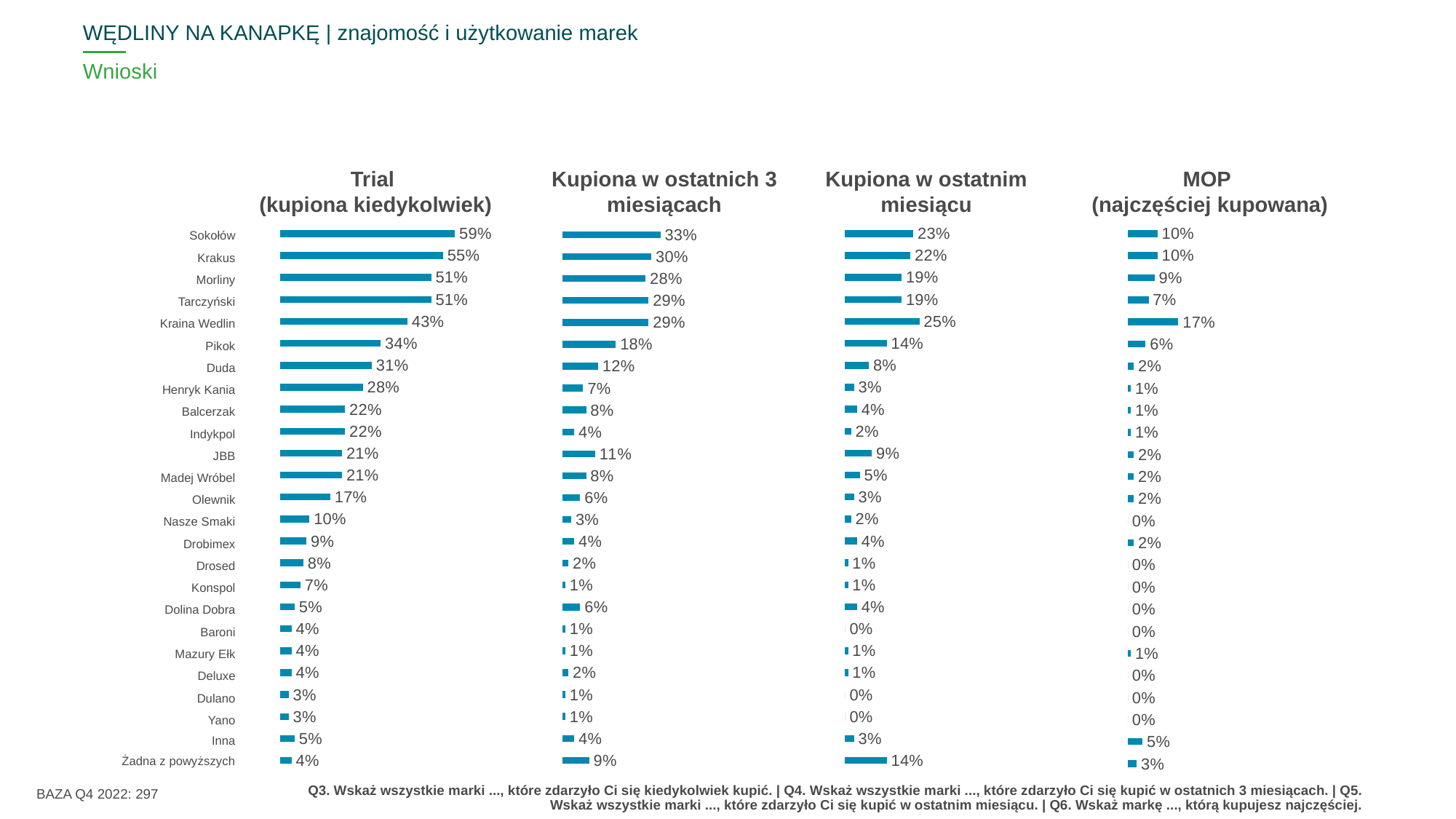

WĘDLINY NA KANAPKĘ | znajomość i użytkowanie marek
# Wnioski
Trial
(kupiona kiedykolwiek)
Kupiona w ostatnich 3 miesiącach
Kupiona w ostatnim miesiącu
MOP
(najczęściej kupowana)
| ^DELROW^ |
| --- |
| Sokołów |
| Krakus |
| Morliny |
| Tarczyński |
| Kraina Wedlin |
| Pikok |
| Duda |
| Henryk Kania |
| Balcerzak |
| Indykpol |
| JBB |
| Madej Wróbel |
| Olewnik |
| Nasze Smaki |
| Drobimex |
| Drosed |
| Konspol |
| Dolina Dobra |
| Baroni |
| Mazury Ełk |
| Deluxe |
| Dulano |
| Yano |
| Inna |
| Żadna z powyższych |

### Chart

| Category | MOP |
|---|---|
| Sokołów | 0.1 |
| Krakus | 0.1 |
| Morliny | 0.09 |
| Tarczyński | 0.07 |
| Kraina Wedlin | 0.17 |
| Pikok | 0.06 |
| Duda | 0.02 |
| Henryk Kania | 0.01 |
| Balcerzak | 0.01 |
| Indykpol | 0.01 |
| JBB | 0.02 |
| Madej Wróbel | 0.02 |
| Olewnik | 0.02 |
| Nasze Smaki | 0.0 |
| Drobimex | 0.02 |
| Drosed | 0.0 |
| Konspol | 0.0 |
| Dolina Dobra | 0.0 |
| Baroni | 0.0 |
| Mazury Ełk | 0.01 |
| Deluxe | 0.0 |
| Dulano | 0.0 |
| Yano | 0.0 |
| Inna | 0.05 |
| Żadna z powyższych | 0.03 |

### Chart

| Category | last 3m |
|---|---|
| Sokołów | 0.33 |
| Krakus | 0.3 |
| Morliny | 0.28 |
| Tarczyński | 0.29 |
| Kraina Wedlin | 0.29 |
| Pikok | 0.18 |
| Duda | 0.12 |
| Henryk Kania | 0.07 |
| Balcerzak | 0.08 |
| Indykpol | 0.04 |
| JBB | 0.11 |
| Madej Wróbel | 0.08 |
| Olewnik | 0.06 |
| Nasze Smaki | 0.03 |
| Drobimex | 0.04 |
| Drosed | 0.02 |
| Konspol | 0.01 |
| Dolina Dobra | 0.06 |
| Baroni | 0.01 |
| Mazury Ełk | 0.01 |
| Deluxe | 0.02 |
| Dulano | 0.01 |
| Yano | 0.01 |
| Inna | 0.04 |
| Żadna z powyższych | 0.09 |

### Chart

| Category | last m |
|---|---|
| Sokołów | 0.23 |
| Krakus | 0.22 |
| Morliny | 0.19 |
| Tarczyński | 0.19 |
| Kraina Wedlin | 0.25 |
| Pikok | 0.14 |
| Duda | 0.08 |
| Henryk Kania | 0.03 |
| Balcerzak | 0.04 |
| Indykpol | 0.02 |
| JBB | 0.09 |
| Madej Wróbel | 0.05 |
| Olewnik | 0.03 |
| Nasze Smaki | 0.02 |
| Drobimex | 0.04 |
| Drosed | 0.01 |
| Konspol | 0.01 |
| Dolina Dobra | 0.04 |
| Baroni | 0.0 |
| Mazury Ełk | 0.01 |
| Deluxe | 0.01 |
| Dulano | 0.0 |
| Yano | 0.0 |
| Inna | 0.03 |
| Żadna z powyższych | 0.14 |

### Chart

| Category | trial |
|---|---|
| Sokołów | 0.59 |
| Krakus | 0.55 |
| Morliny | 0.51 |
| Tarczyński | 0.51 |
| Kraina Wedlin | 0.43 |
| Pikok | 0.34 |
| Duda | 0.31 |
| Henryk Kania | 0.28 |
| Balcerzak | 0.22 |
| Indykpol | 0.22 |
| JBB | 0.21 |
| Madej Wróbel | 0.21 |
| Olewnik | 0.17 |
| Nasze Smaki | 0.1 |
| Drobimex | 0.09 |
| Drosed | 0.08 |
| Konspol | 0.07 |
| Dolina Dobra | 0.05 |
| Baroni | 0.04 |
| Mazury Ełk | 0.04 |
| Deluxe | 0.04 |
| Dulano | 0.03 |
| Yano | 0.03 |
| Inna | 0.05 |
| Żadna z powyższych | 0.04 |

BAZA Q4 2022: 297
Q3. Wskaż wszystkie marki ..., które zdarzyło Ci się kiedykolwiek kupić. | Q4. Wskaż wszystkie marki ..., które zdarzyło Ci się kupić w ostatnich 3 miesiącach. | Q5. Wskaż wszystkie marki ..., które zdarzyło Ci się kupić w ostatnim miesiącu. | Q6. Wskaż markę ..., którą kupujesz najczęściej.